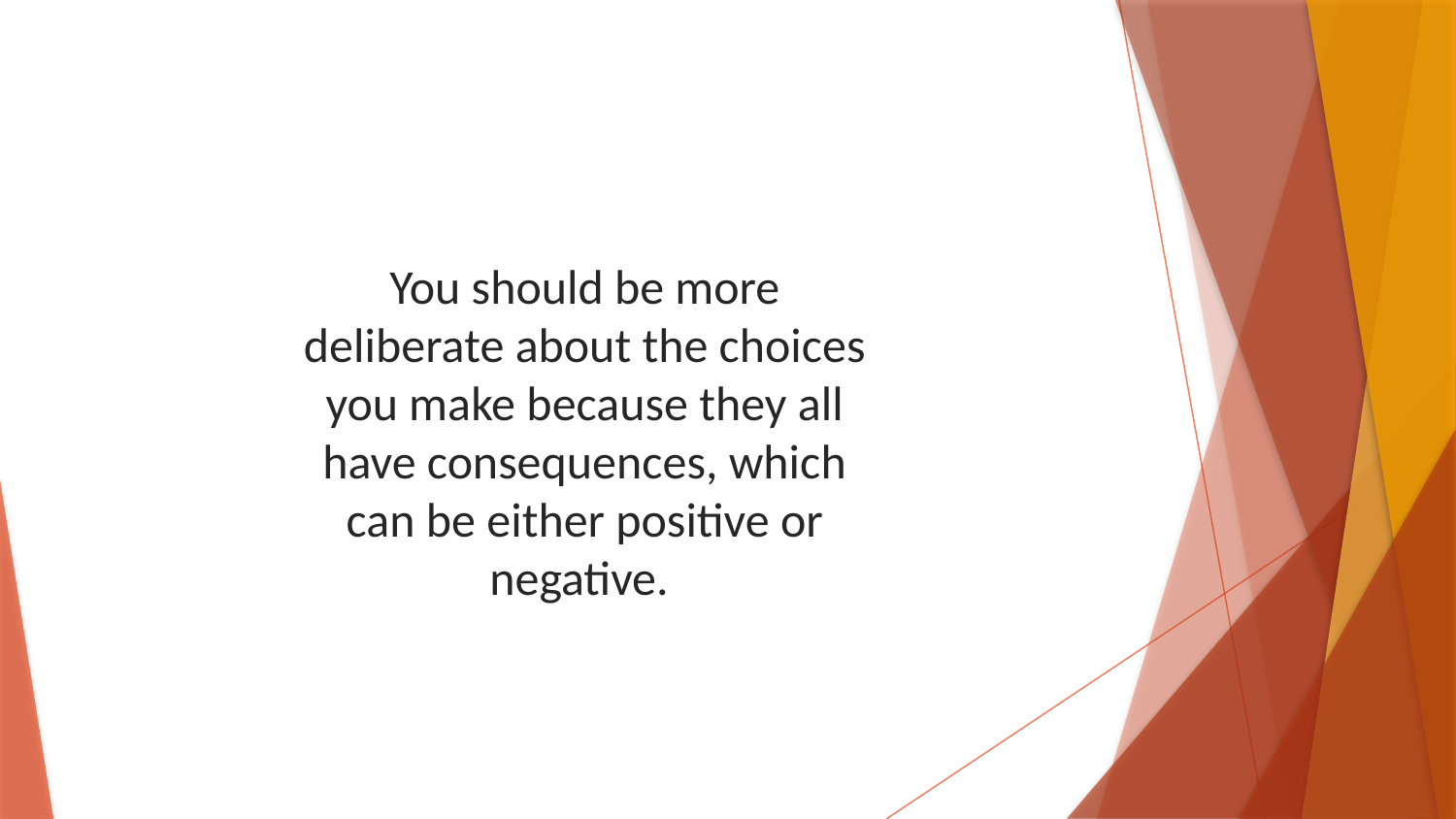

You should be more deliberate about the choices you make because they all have consequences, which can be either positive or negative.